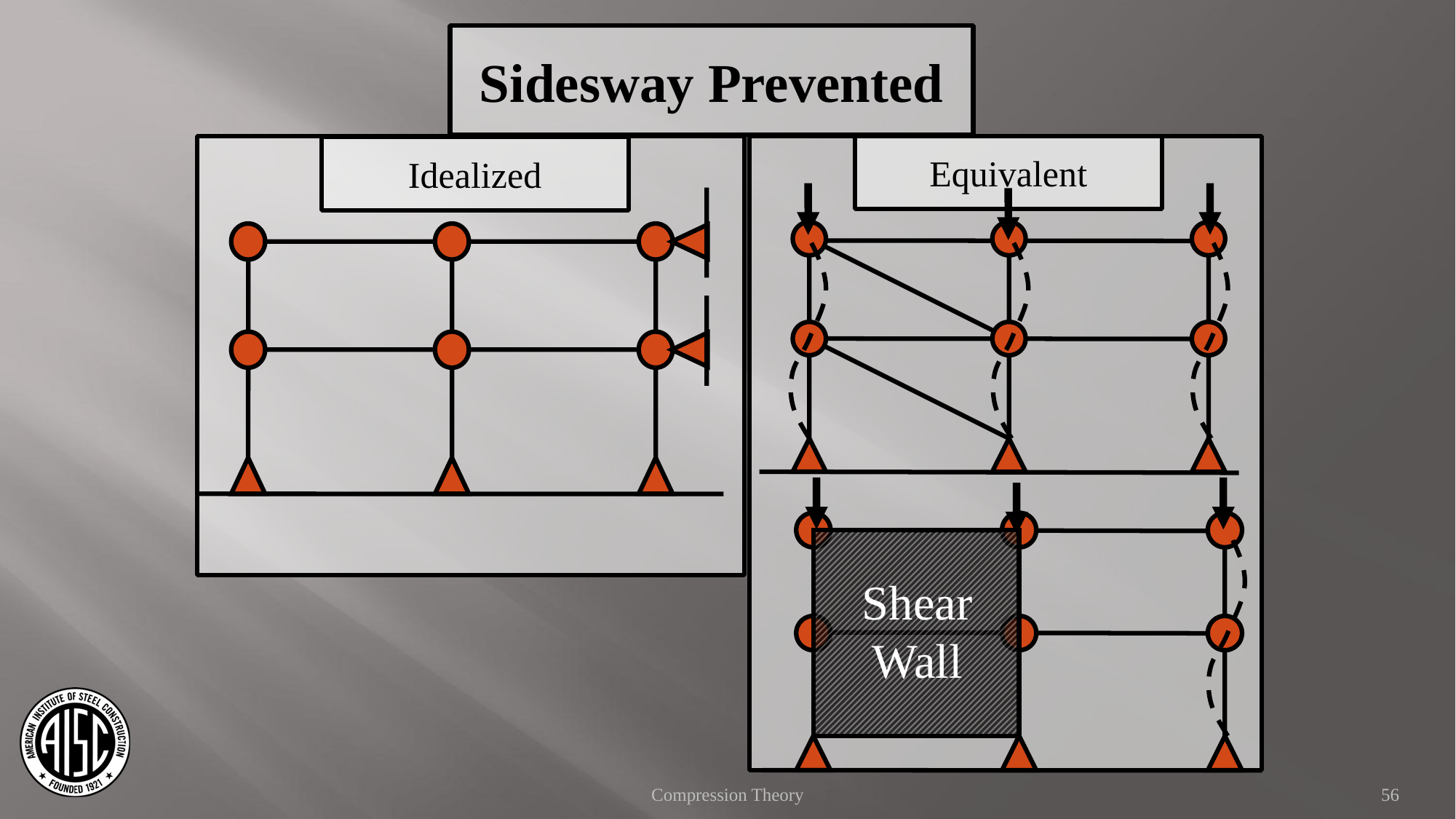

Sidesway Prevented
Equivalent

Idealized

Shear Wall

56
Compression Theory